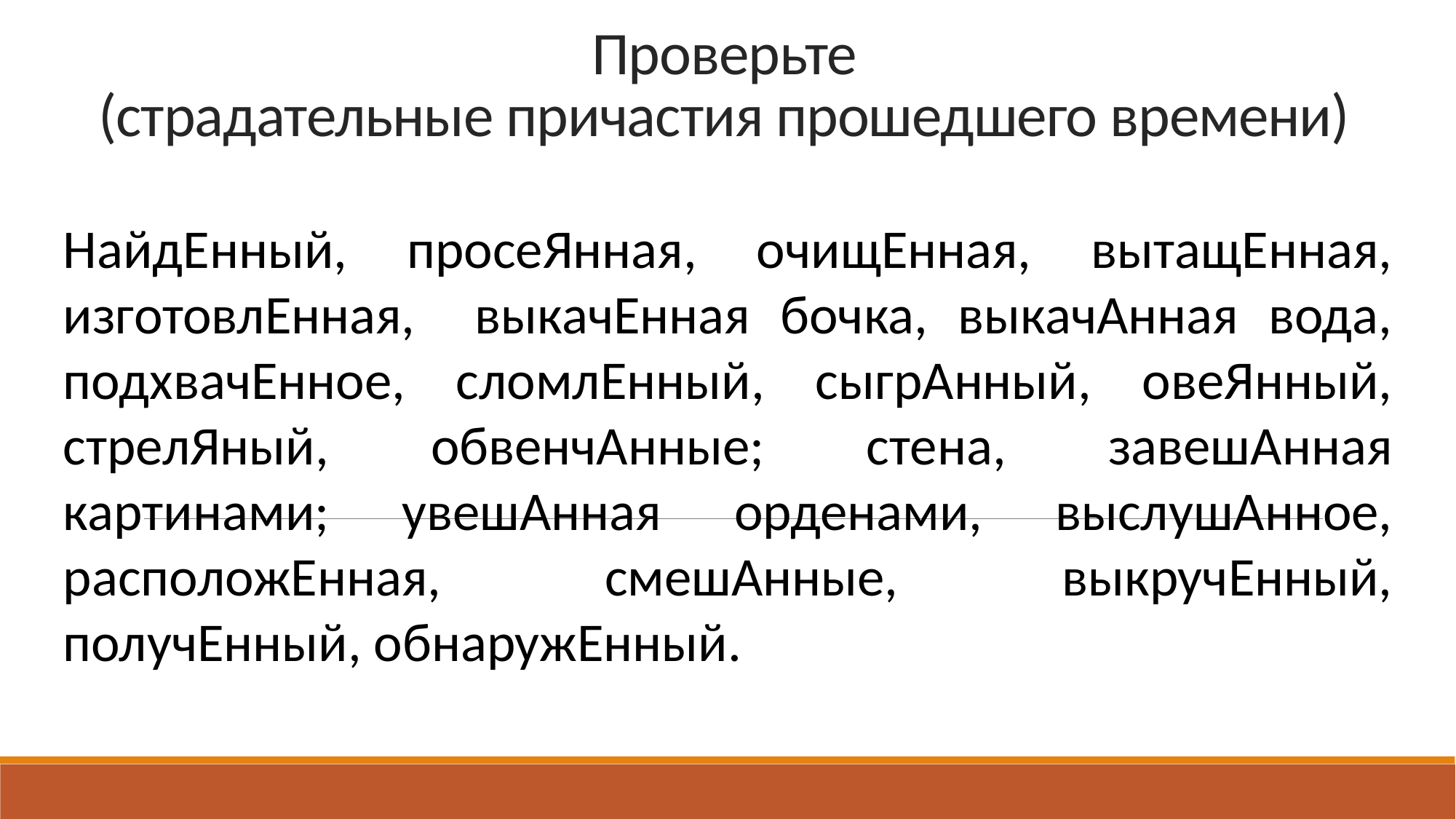

# Проверьте (страдательные причастия прошедшего времени)

НайдЕнный, просеЯнная, очищЕнная, вытащЕнная, изготовлЕнная,  выкачЕнная бочка, выкачАнная вода, подхвачЕнное, сломлЕнный, сыгрАнный, овеЯнный, стрелЯный, обвенчАнные; стена, завешАнная картинами; увешАнная орденами, выслушАнное, расположЕнная, смешАнные, выкручЕнный, получЕнный, обнаружЕнный.